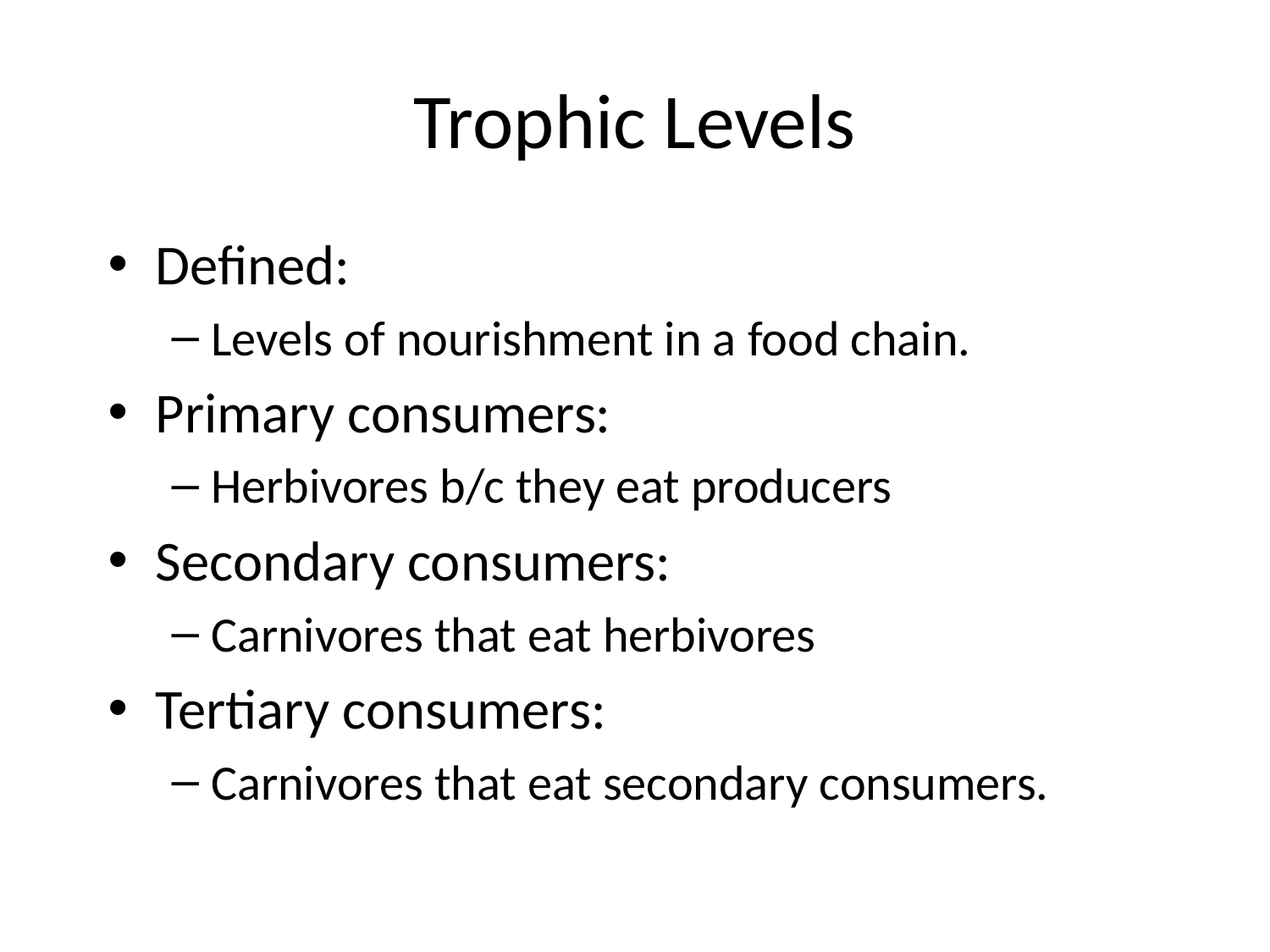

# Trophic Levels
Defined:
Levels of nourishment in a food chain.
Primary consumers:
Herbivores b/c they eat producers
Secondary consumers:
Carnivores that eat herbivores
Tertiary consumers:
Carnivores that eat secondary consumers.